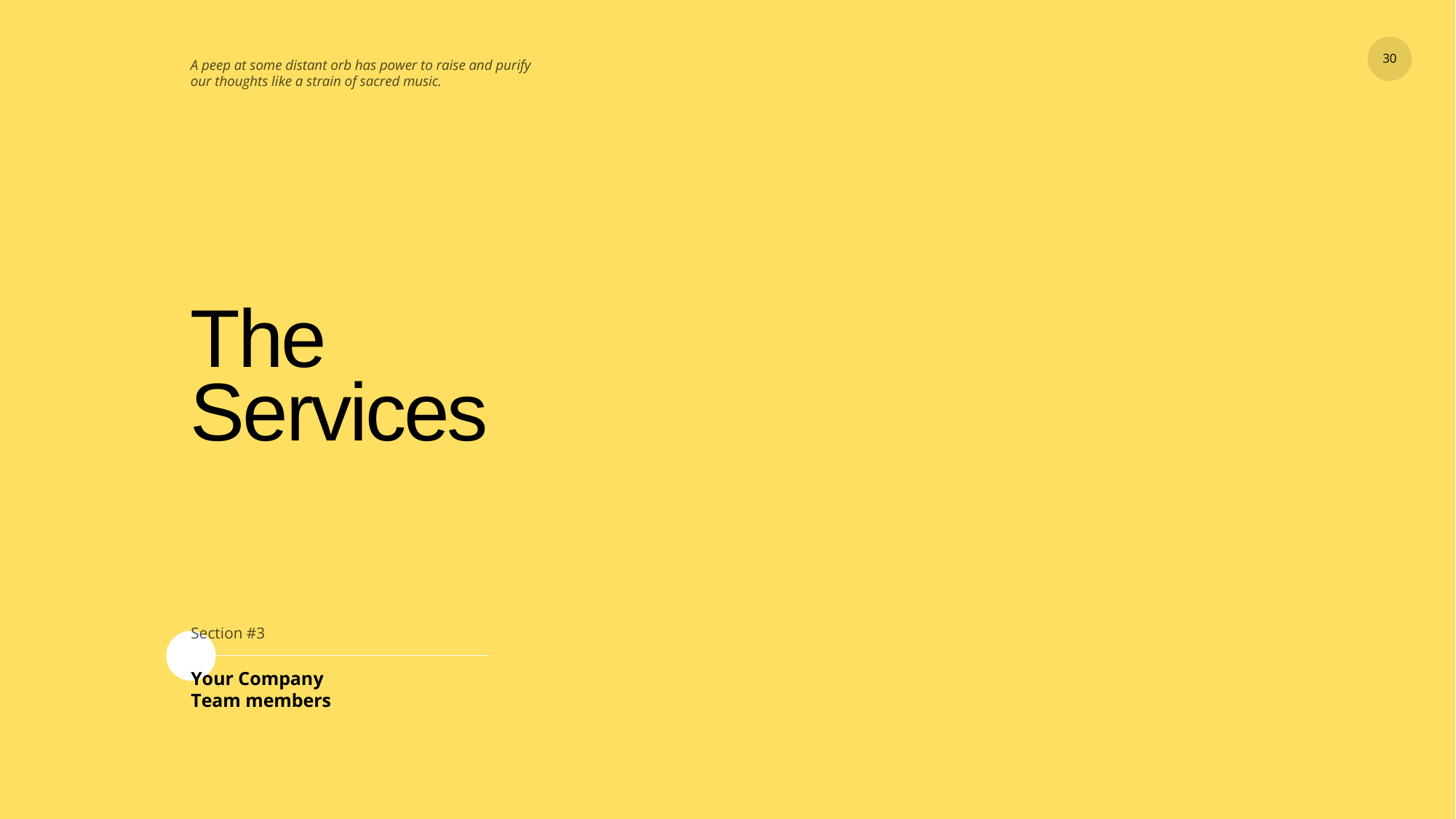

30
A peep at some distant orb has power to raise and purify our thoughts like a strain of sacred music.

# The Services
Section #3

Your Company
Team members